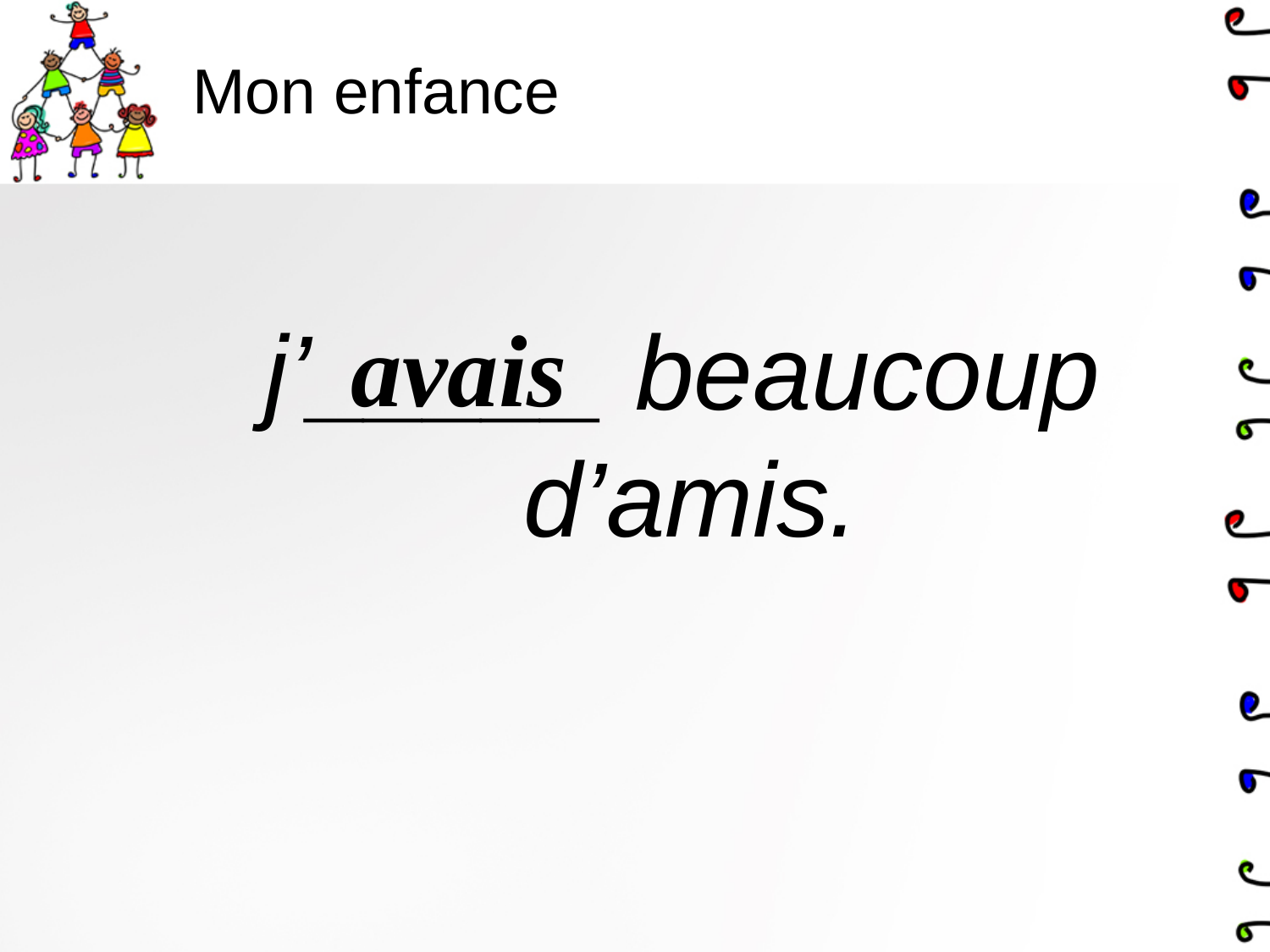

# Mon enfance
j’_____ beaucoup d’amis.
avais